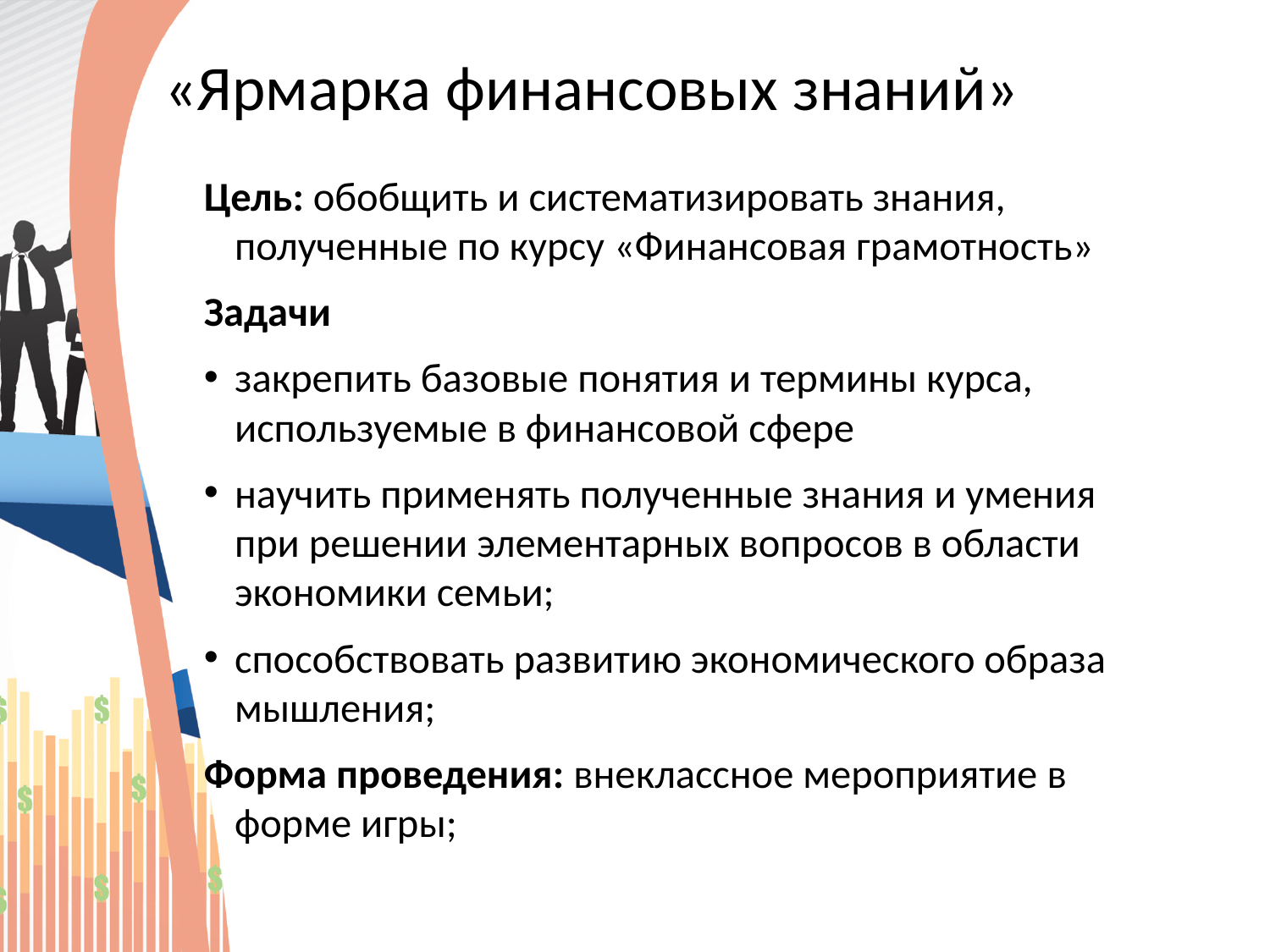

«Ярмарка финансовых знаний»
Цель: обобщить и систематизировать знания, полученные по курсу «Финансовая грамотность»
Задачи
закрепить базовые понятия и термины курса, используемые в финансовой сфере
научить применять полученные знания и умения при решении элементарных вопросов в области экономики семьи;
способствовать развитию экономического образа мышления;
Форма проведения: внеклассное мероприятие в форме игры;